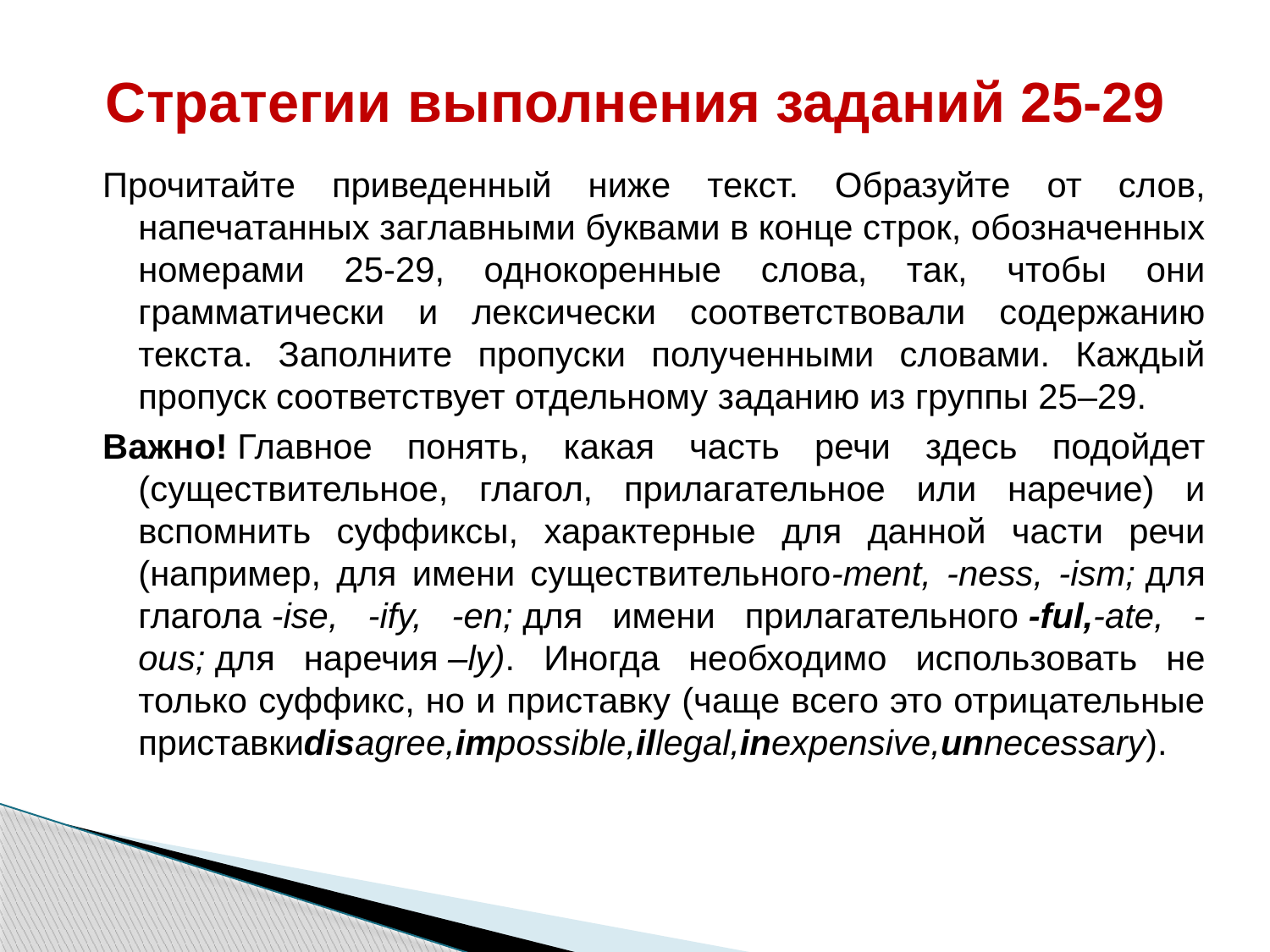

# Стратегии выполнения заданий 25-29
Прочитайте приведенный ниже текст. Образуйте от слов, напечатанных заглавными буквами в конце строк, обозначенных номерами 25-29, однокоренные слова, так, чтобы они грамматически и лексически соответствовали содержанию текста. Заполните пропуски полученными словами. Каждый пропуск соответствует отдельному заданию из группы 25–29.
Важно! Главное понять, какая часть речи здесь подойдет (существительное, глагол, прилагательное или наречие) и вспомнить суффиксы, характерные для данной части речи (например, для имени существительного-ment, -ness, -ism; для глагола -ise, -ify, -en; для имени прилагательного -ful,-ate, -ous; для наречия –ly). Иногда необходимо использовать не только суффикс, но и приставку (чаще всего это отрицательные приставкиdisagree,impossible,illegal,inexpensive,unnecessary).